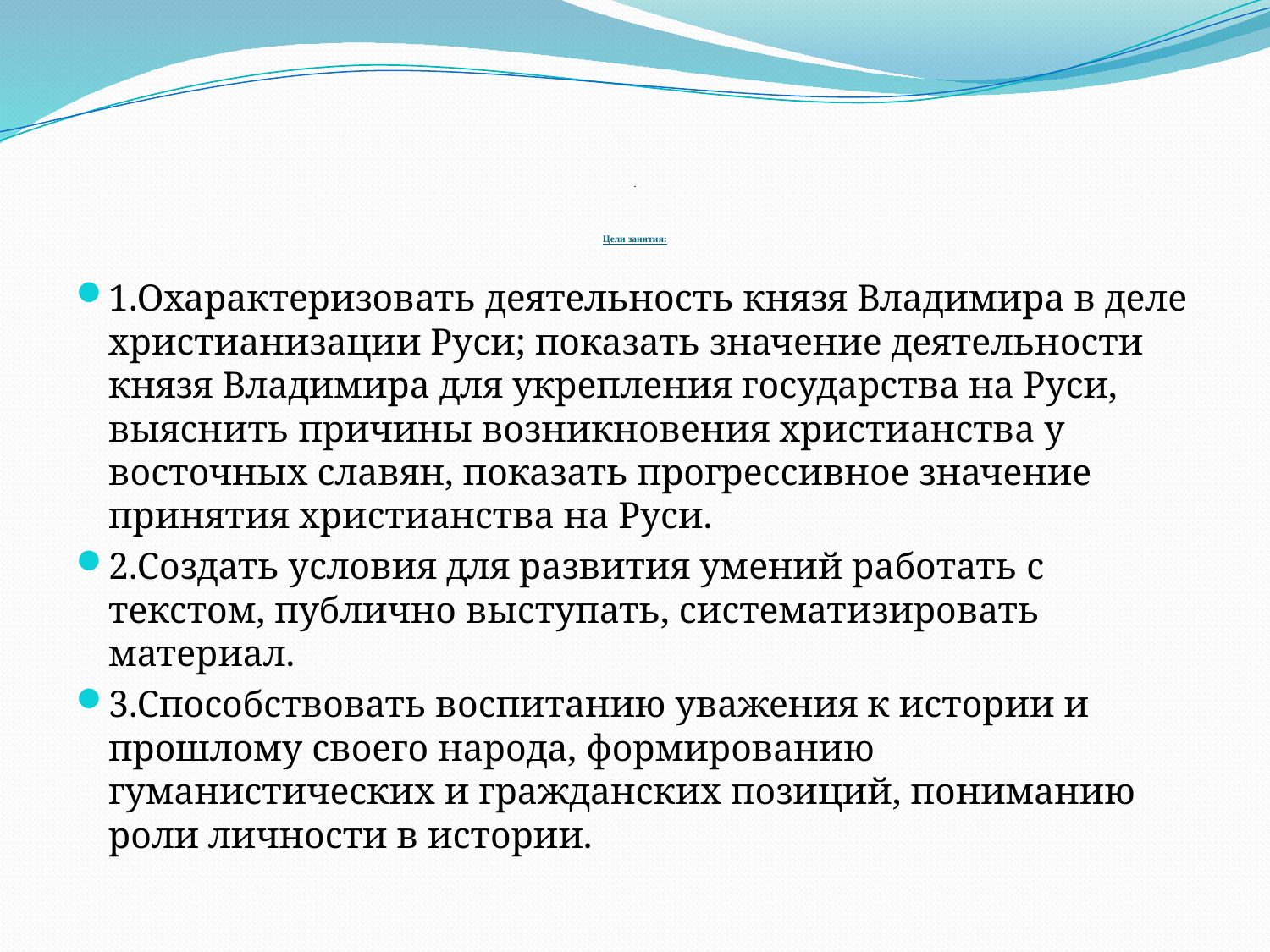

# Цели занятия:
1.Охарактеризовать деятельность князя Владимира в деле христианизации Руси; показать значение деятельности князя Владимира для укрепления государства на Руси, выяснить причины возникновения христианства у восточных славян, показать прогрессивное значение принятия христианства на Руси.
2.Создать условия для развития умений работать с текстом, публично выступать, систематизировать материал.
3.Способствовать воспитанию уважения к истории и прошлому своего народа, формированию гуманистических и гражданских позиций, пониманию роли личности в истории.